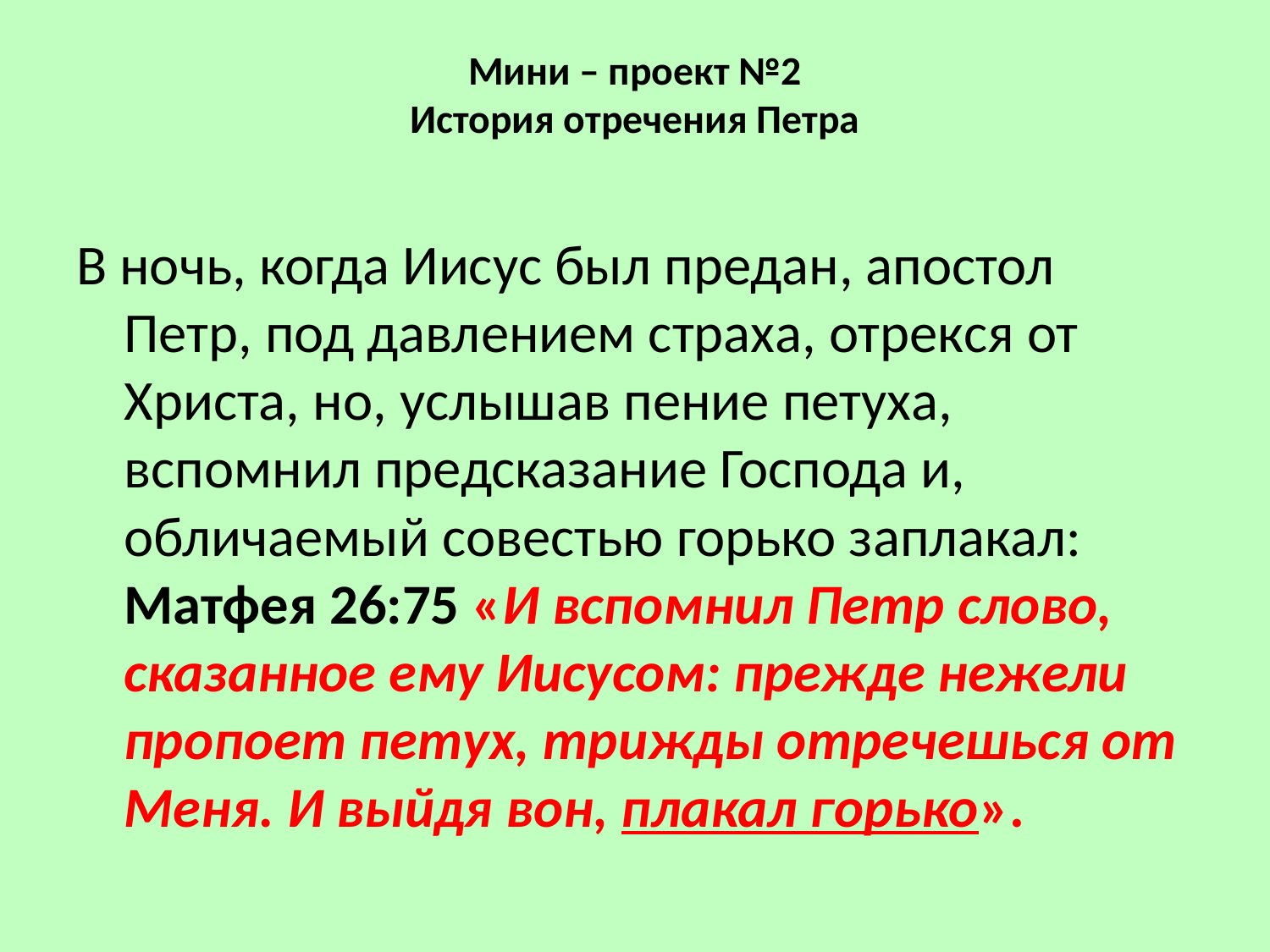

# Мини – проект №2 История отречения Петра
В ночь, когда Иисус был предан, апостол Петр, под давлением страха, отрекся от Христа, но, услышав пение петуха, вспомнил предсказание Господа и, обличаемый совестью горько заплакал: Матфея 26:75 «И вспомнил Петр слово, сказанное ему Иисусом: прежде нежели пропоет петух, трижды отречешься от Меня. И выйдя вон, плакал горько».